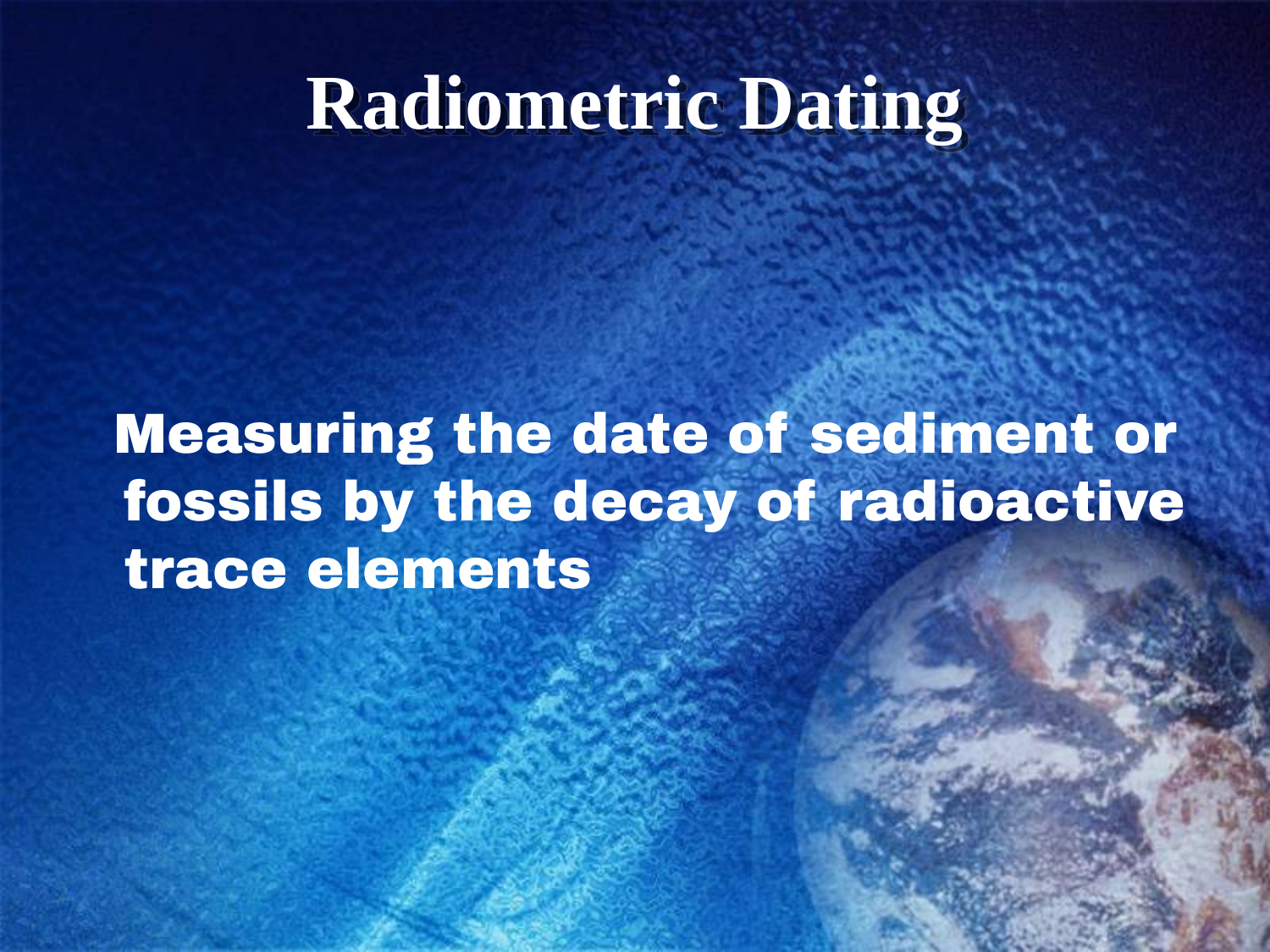

# Radiometric Dating

  Measuring the date of sediment or fossils by the decay of radioactive trace elements